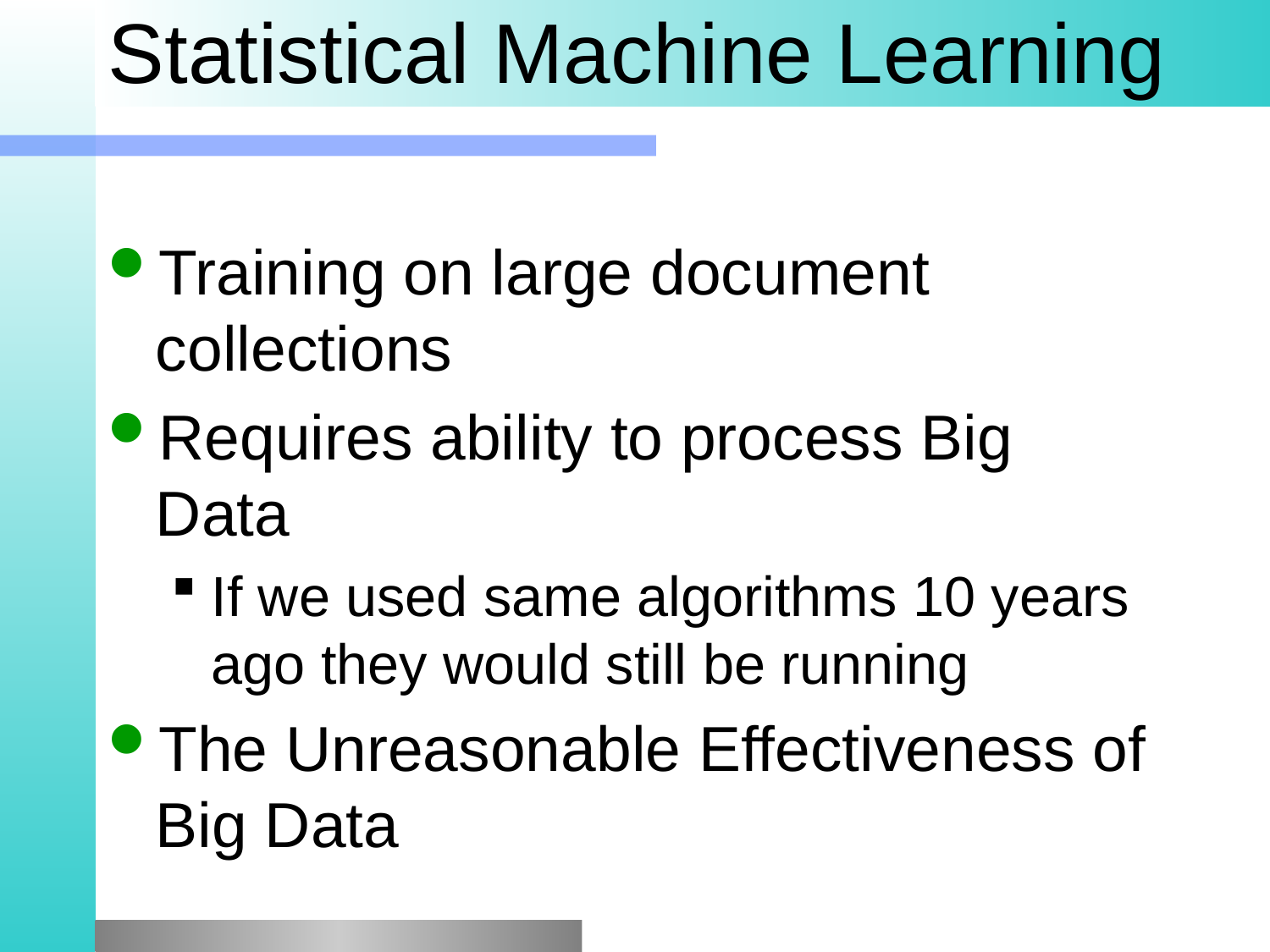

# Statistical Machine Learning
Training on large document collections
Requires ability to process Big Data
If we used same algorithms 10 years ago they would still be running
The Unreasonable Effectiveness of Big Data